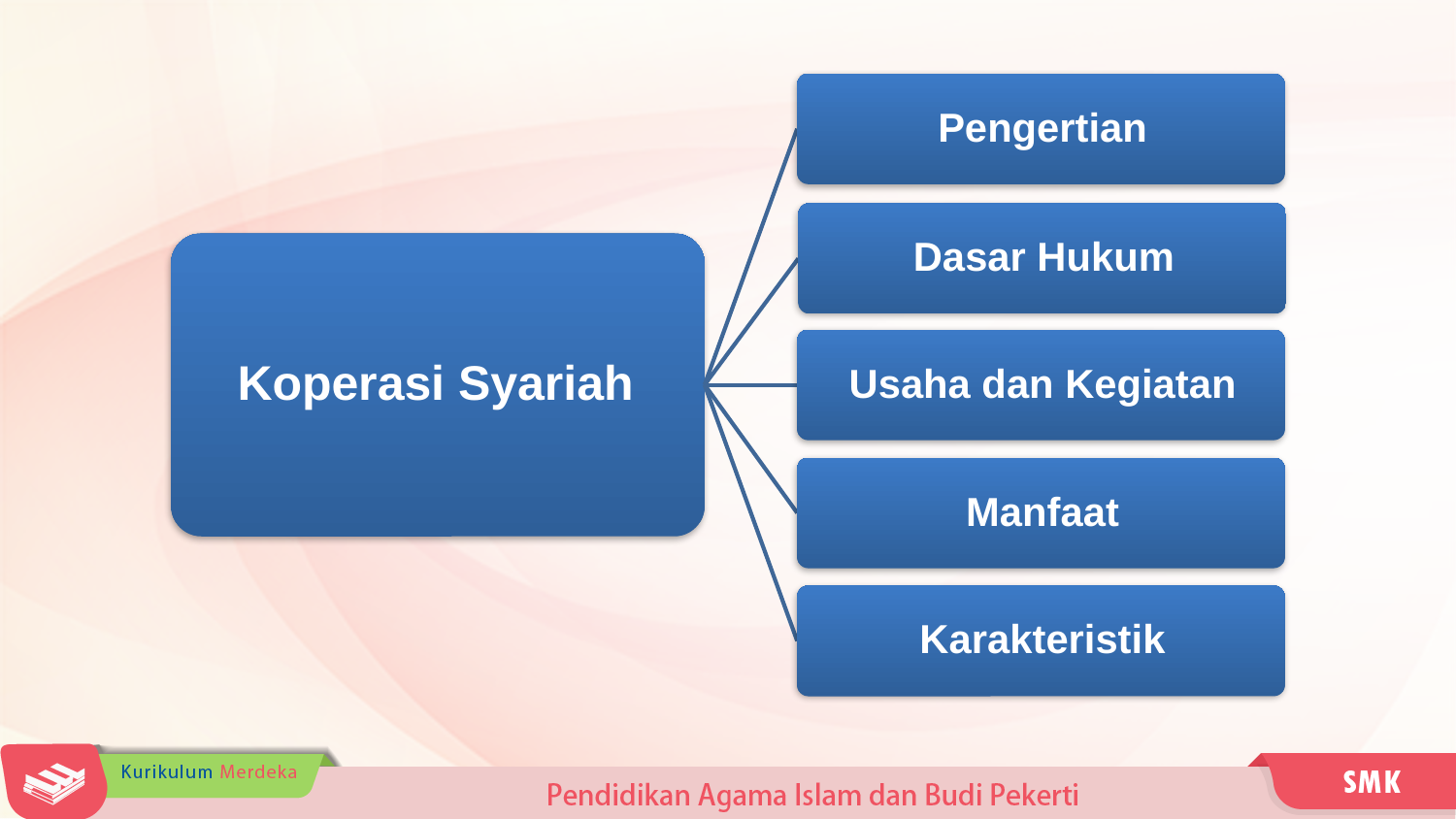

Koperasi Syariah

Pengertian

Dasar Hukum

Usaha dan Kegiatan

Manfaat

Karakteristik